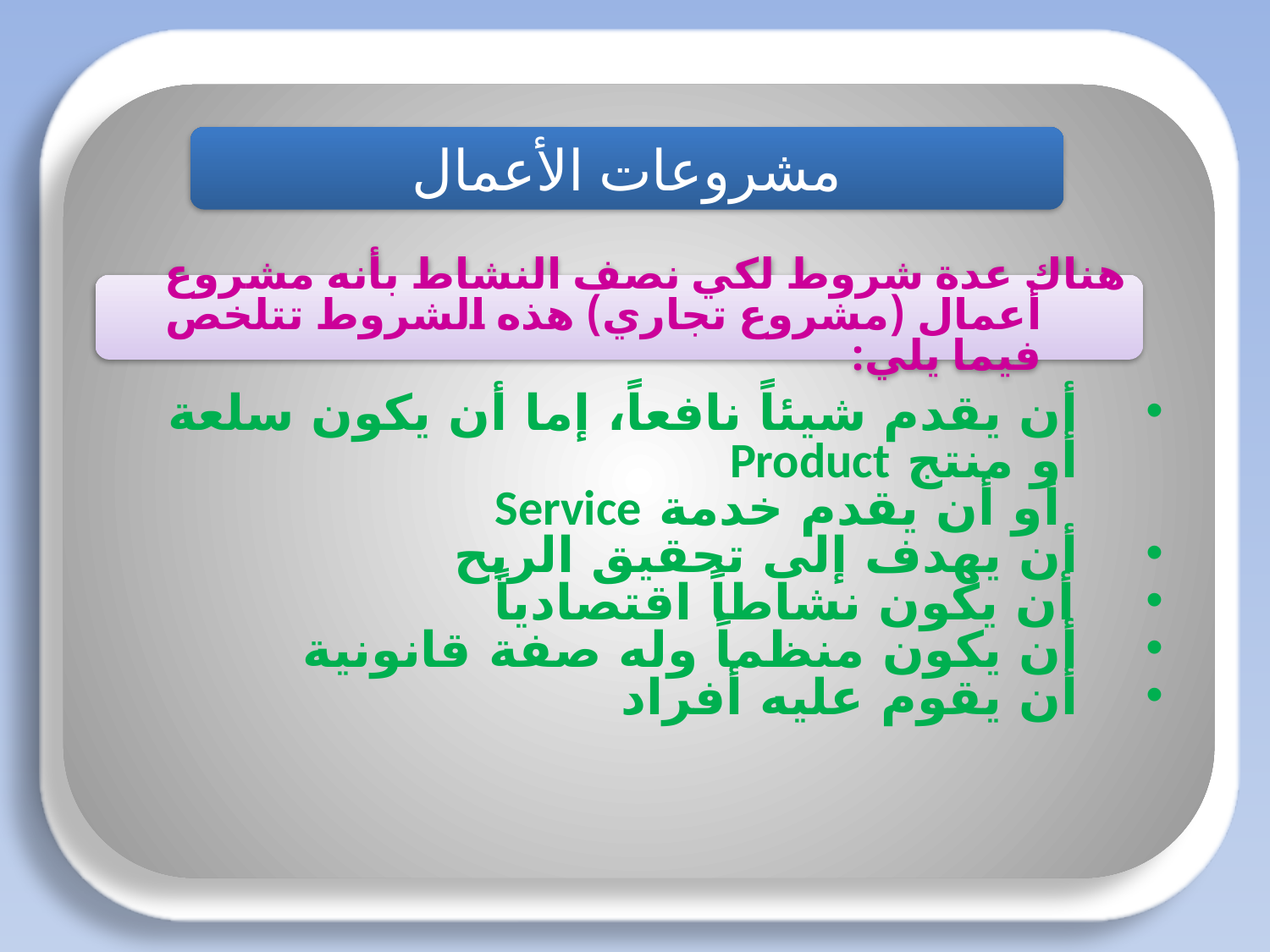

أن يقدم شيئاً نافعاً، إما أن يكون سلعة أو منتج Product
      أو أن يقدم خدمة Service
أن يهدف إلى تحقيق الربح
أن يكون نشاطاً اقتصادياً
أن يكون منظماً وله صفة قانونية
أن يقوم عليه أفراد
مشروعات الأعمال
هناك عدة شروط لكي نصف النشاط بأنه مشروع أعمال (مشروع تجاري) هذه الشروط تتلخص فيما يلي:
#